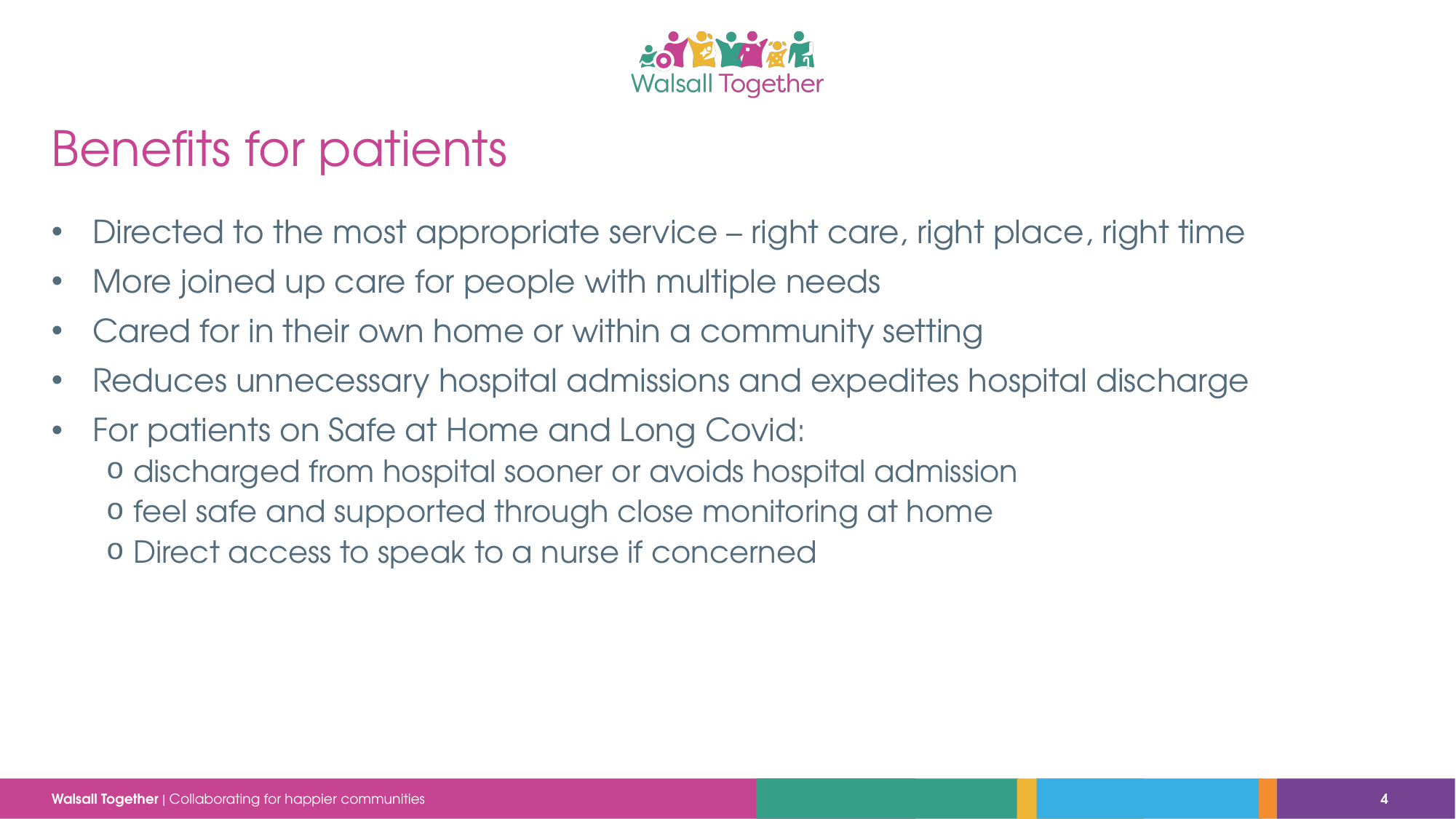

# Benefits for patients
Directed to the most appropriate service – right care, right place, right time
More joined up care for people with multiple needs
Cared for in their own home or within a community setting
Reduces unnecessary hospital admissions and expedites hospital discharge
For patients on Safe at Home and Long Covid:
discharged from hospital sooner or avoids hospital admission
feel safe and supported through close monitoring at home
Direct access to speak to a nurse if concerned

4
Walsall Together | Collaborating for happier communities